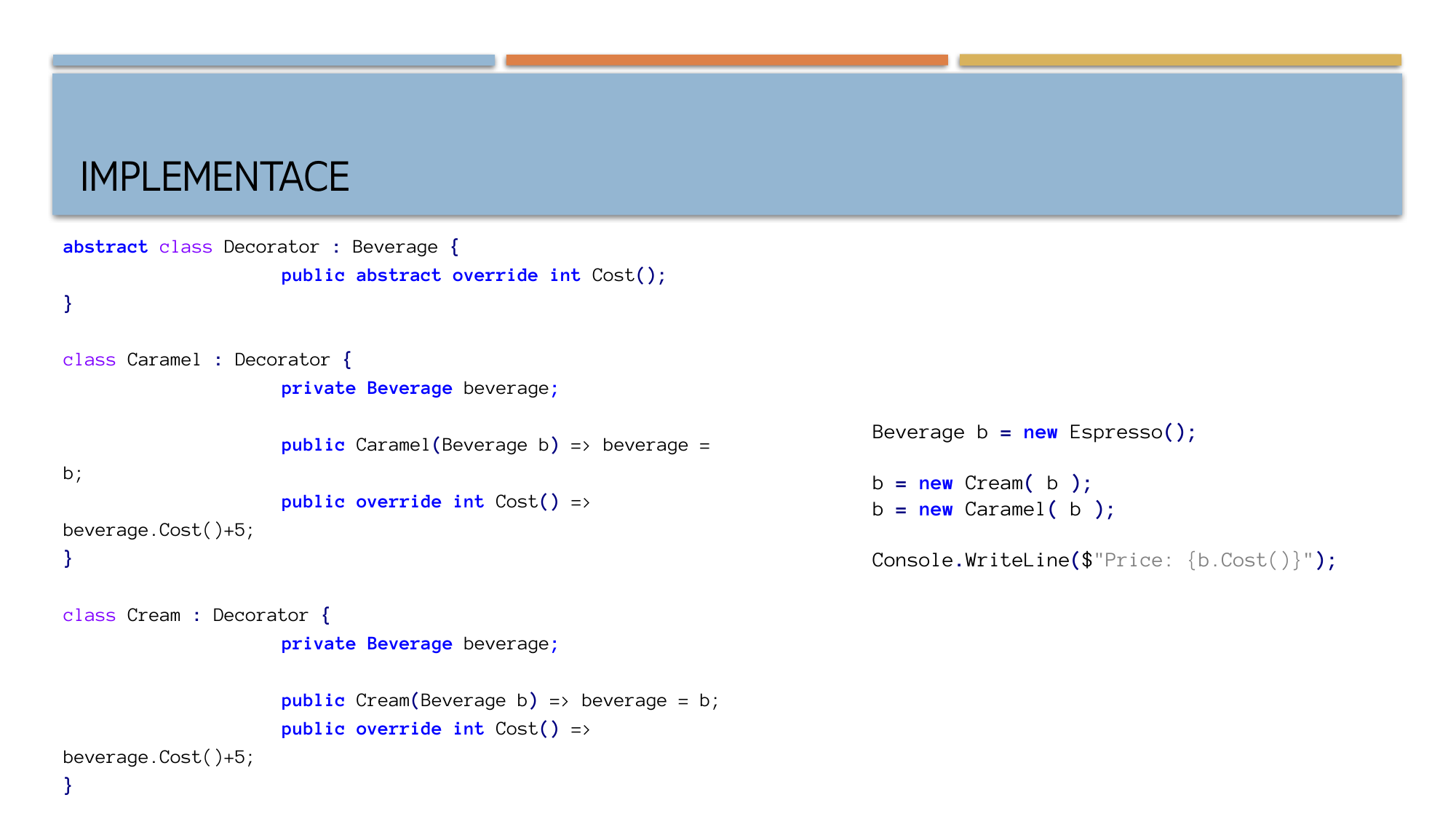

Implementace
abstract class Decorator : Beverage {
		public abstract override int Cost();
}

class Caramel : Decorator {
		private Beverage beverage;

		public Caramel(Beverage b) => beverage = b;
		public override int Cost() => beverage.Cost()+5;
}

class Cream : Decorator {
		private Beverage beverage;

		public Cream(Beverage b) => beverage = b;
		public override int Cost() => beverage.Cost()+5;
}
Beverage b = new Espresso();

b = new Cream( b );
b = new Caramel( b );

Console.WriteLine($"Price: {b.Cost()}");